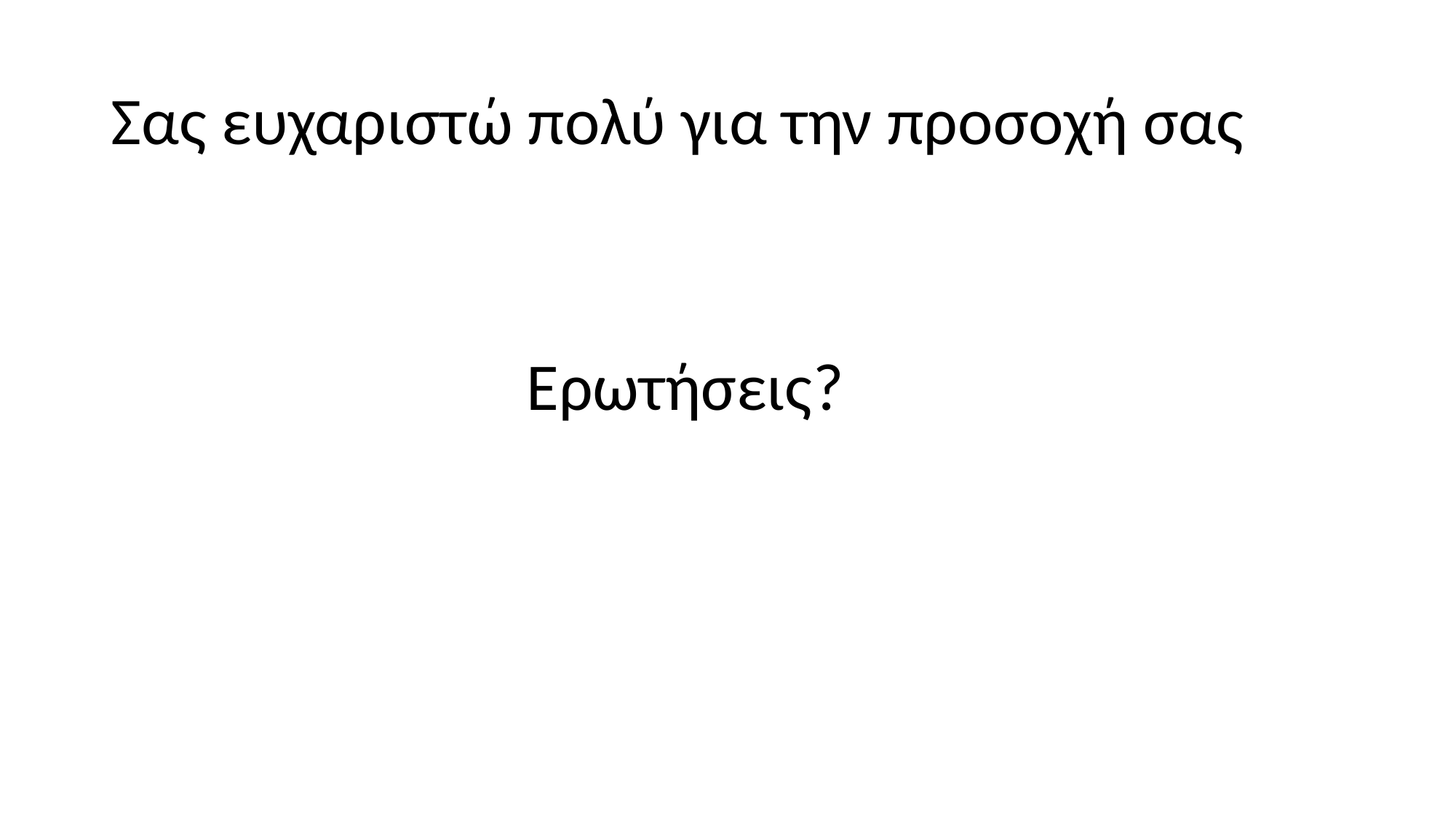

# Σας ευχαριστώ πολύ για την προσοχή σας
Ερωτήσεις?